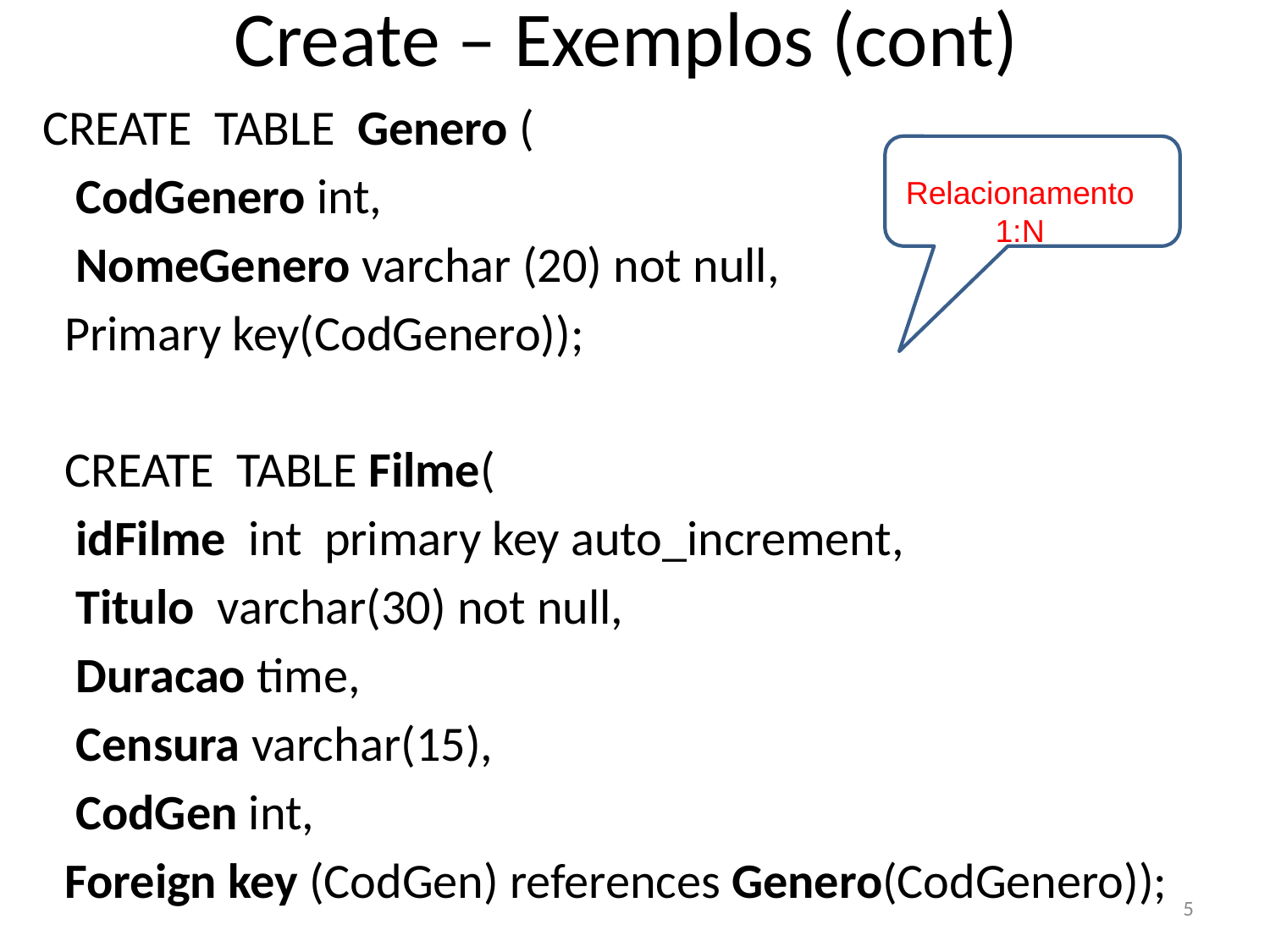

# Create – Exemplos (cont)
CREATE  TABLE  Genero (
   CodGenero int,
   NomeGenero varchar (20) not null,
  Primary key(CodGenero));

  CREATE  TABLE Filme(
   idFilme  int  primary key auto_increment,
   Titulo  varchar(30) not null,
   Duracao time,
   Censura varchar(15),
   CodGen int,
  Foreign key (CodGen) references Genero(CodGenero));

)

Relacionamento 1:N
5